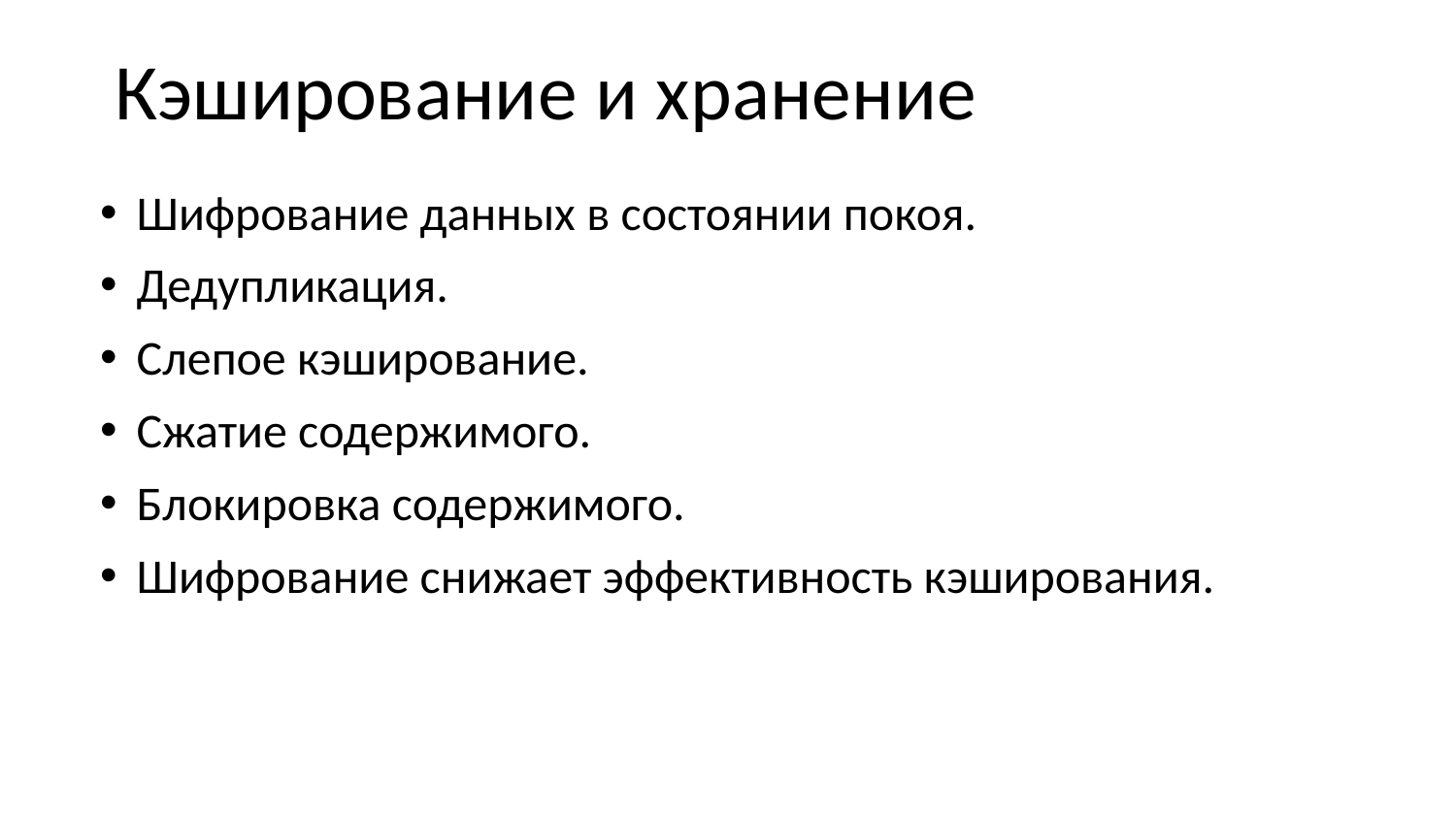

# Кэширование и хранение
Шифрование данных в состоянии покоя.
Дедупликация.
Слепое кэширование.
Сжатие содержимого.
Блокировка содержимого.
Шифрование снижает эффективность кэширования.